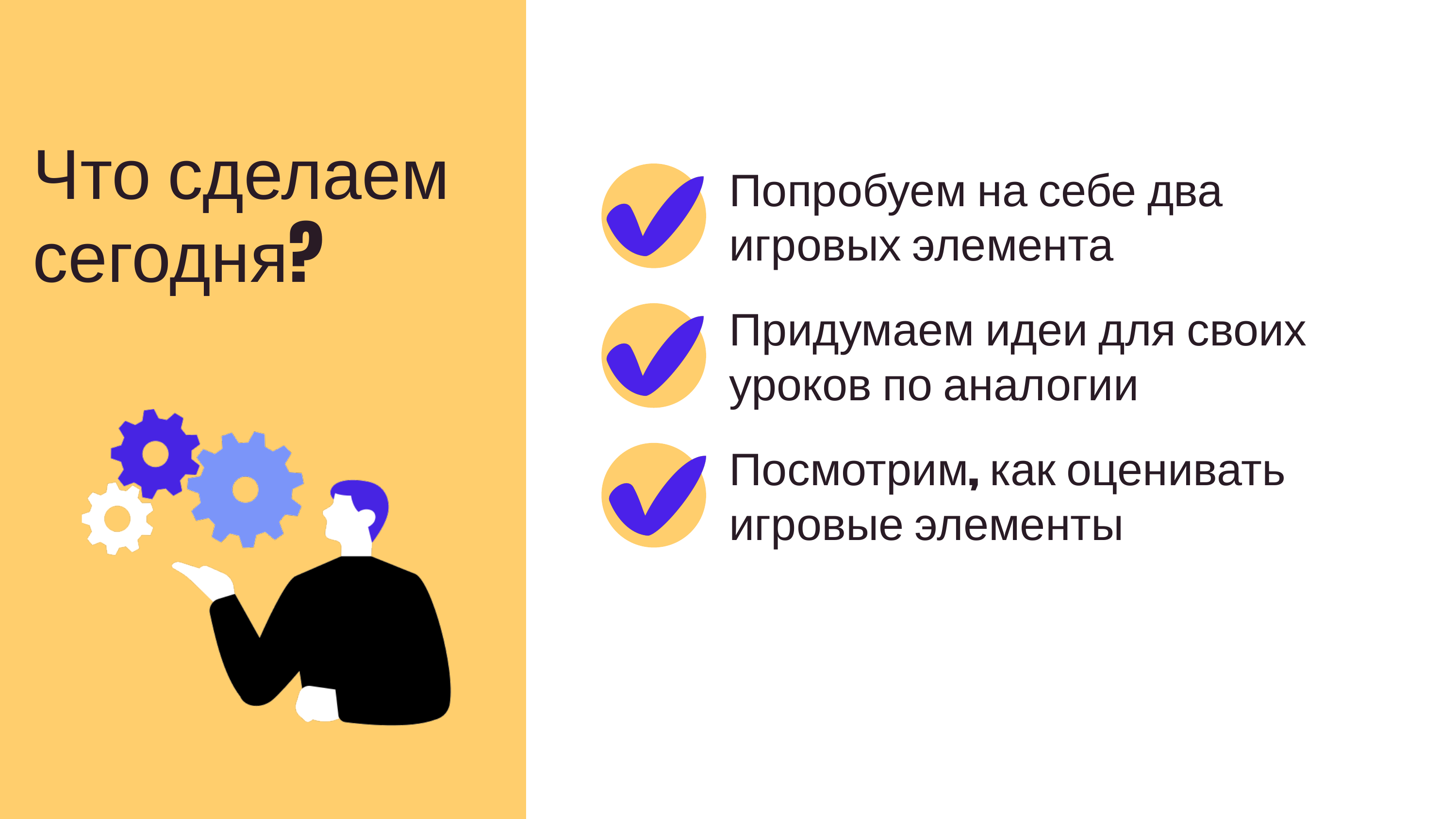

Что сделаем сегодня?
Попробуем на себе два игровых элемента

Придумаем идеи для своих уроков по аналогии

Посмотрим, как оценивать игровые элементы